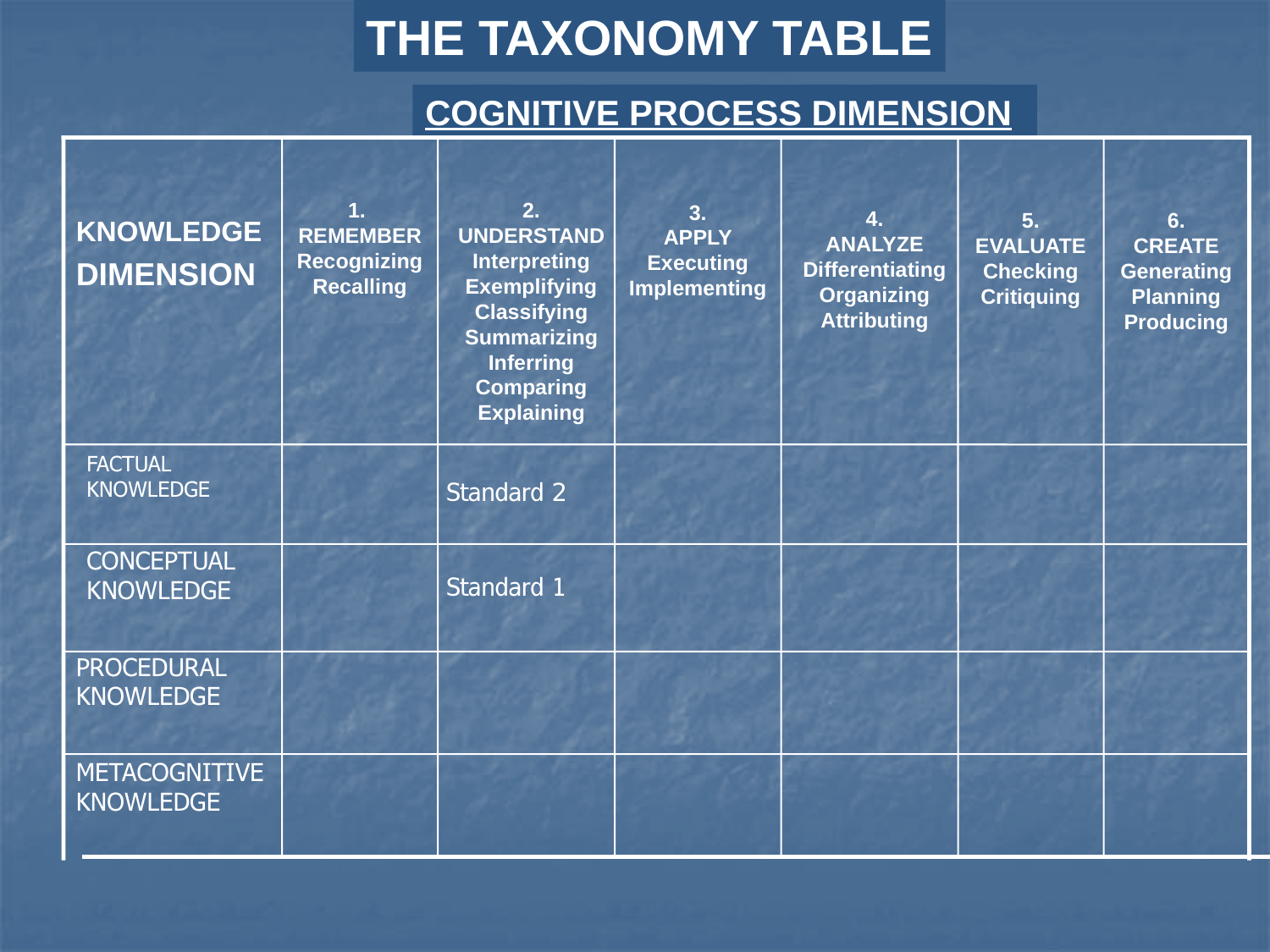

THE TAXONOMY TABLE
COGNITIVE PROCESS DIMENSION

KNOWLEDGE
DIMENSION

1.
REMEMBER
Recognizing
Recalling

2.
UNDERSTAND
Interpreting
Exemplifying
Classifying
Summarizing
Inferring
Comparing
Explaining
3.
APPLY
Executing
Implementing
4.
ANALYZE
Differentiating
Organizing
Attributing
5.
EVALUATE
Checking
Critiquing

6.
CREATE
Generating
Planning
Producing
FACTUAL KNOWLEDGE

Standard 2

CONCEPTUAL KNOWLEDGE

Standard 1

PROCEDURAL KNOWLEDGE

METACOGNITIVE KNOWLEDGE